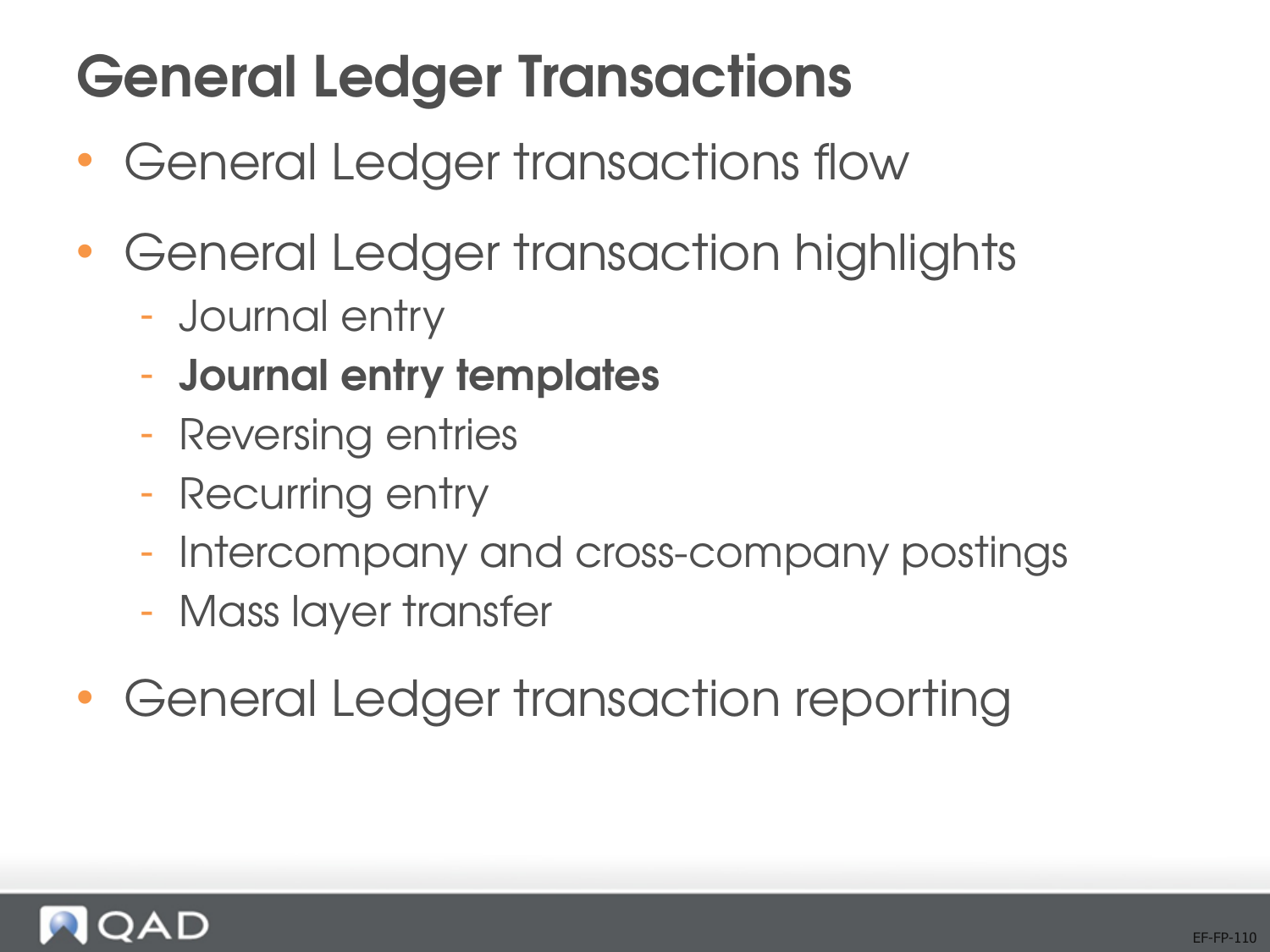

# General Ledger Transactions
General Ledger transactions flow
General Ledger transaction highlights
Journal entry
Journal entry templates
Reversing entries
Recurring entry
Intercompany and cross-company postings
Mass layer transfer
General Ledger transaction reporting

EF-FP-110